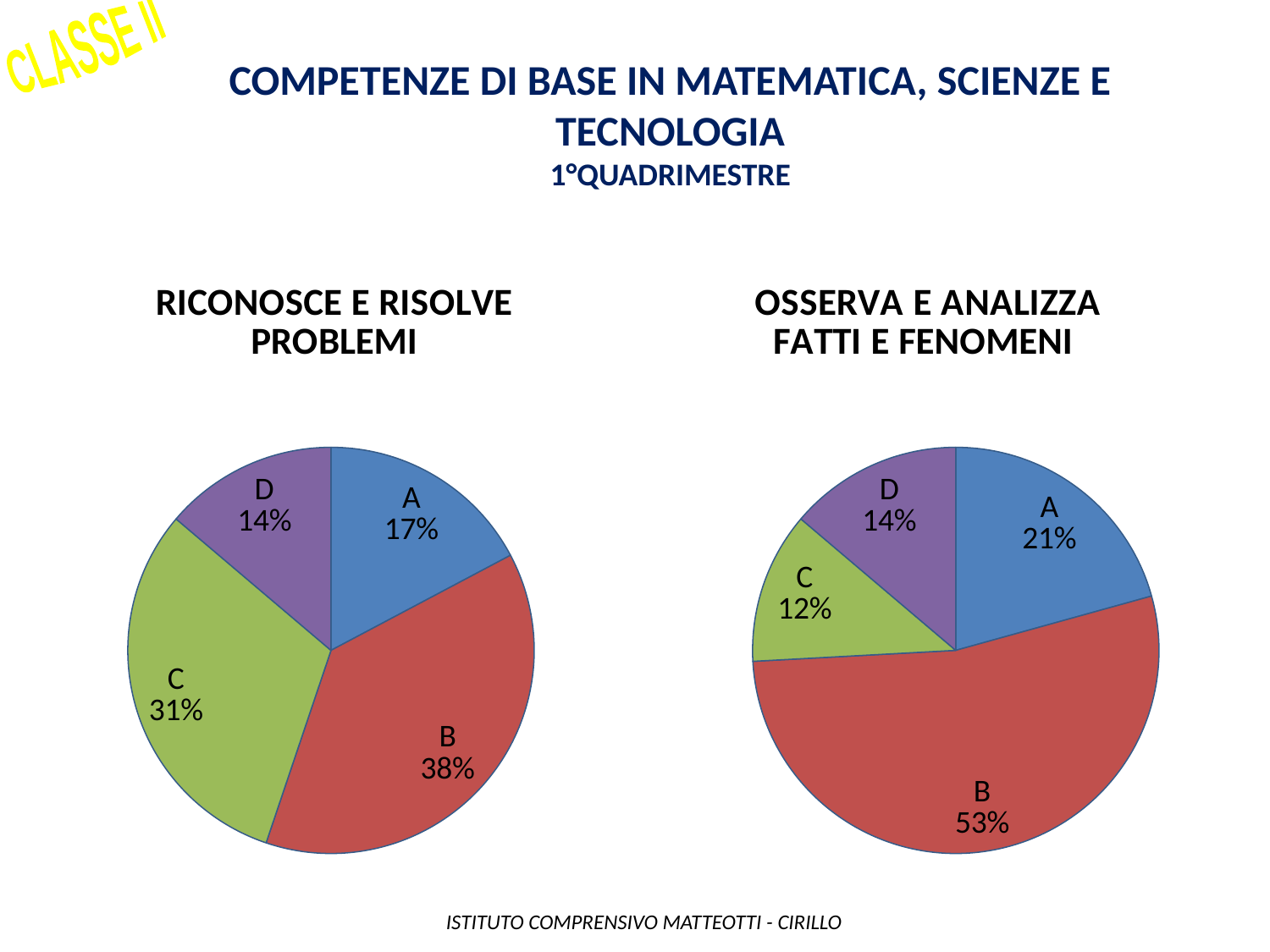

CLASSE II
Competenze di base in matematica, scienze e tecnologia
1°QUADRIMESTRE

### Chart: RICONOSCE E RISOLVE PROBLEMI

| Category |  |
|---|---|
| A | 10.0 |
| B | 22.0 |
| C | 18.0 |
| D | 8.0 |

### Chart: OSSERVA E ANALIZZA FATTI E FENOMENI

| Category |  |
|---|---|
| A | 12.0 |
| B | 31.0 |
| C | 7.0 |
| D | 8.0 |
 ISTITUTO COMPRENSIVO MATTEOTTI - CIRILLO